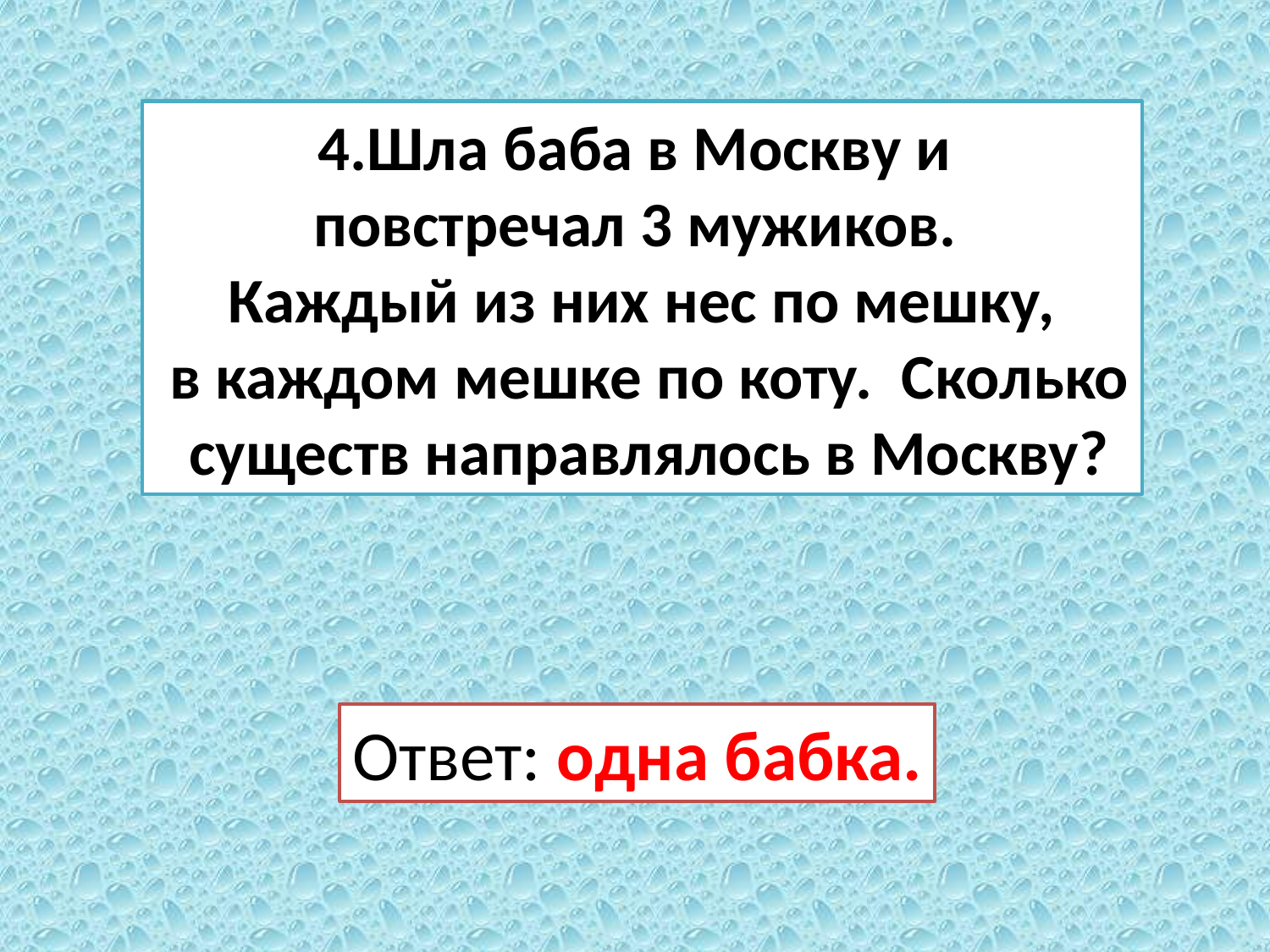

4.Шла баба в Москву и
повстречал 3 мужиков.
Каждый из них нес по мешку,
 в каждом мешке по коту.  Сколько
 существ направлялось в Москву?
Ответ: одна бабка.